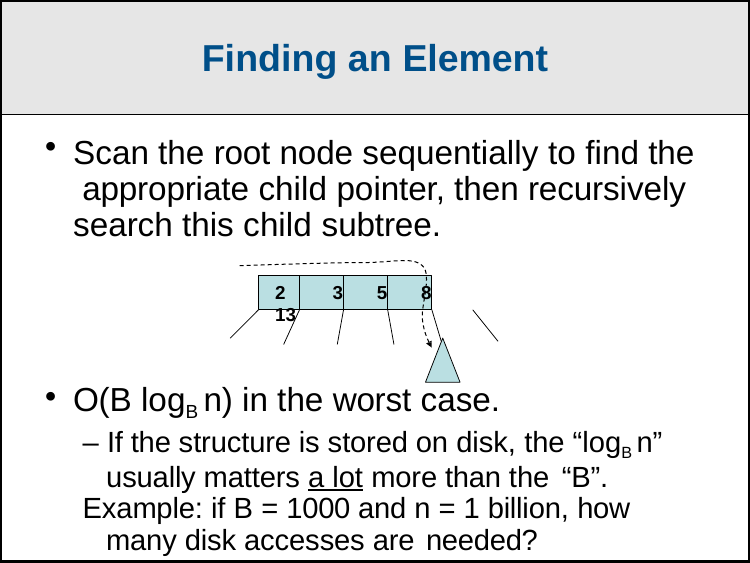

Finding an Element
Scan the root node sequentially to find the  appropriate child pointer, then recursively  search this child subtree.

2	3	5	8	13

O(B logB n) in the worst case.
– If the structure is stored on disk, the “logB n”  usually matters a lot more than the “B”.
Example: if B = 1000 and n = 1 billion, how  many disk accesses are needed?